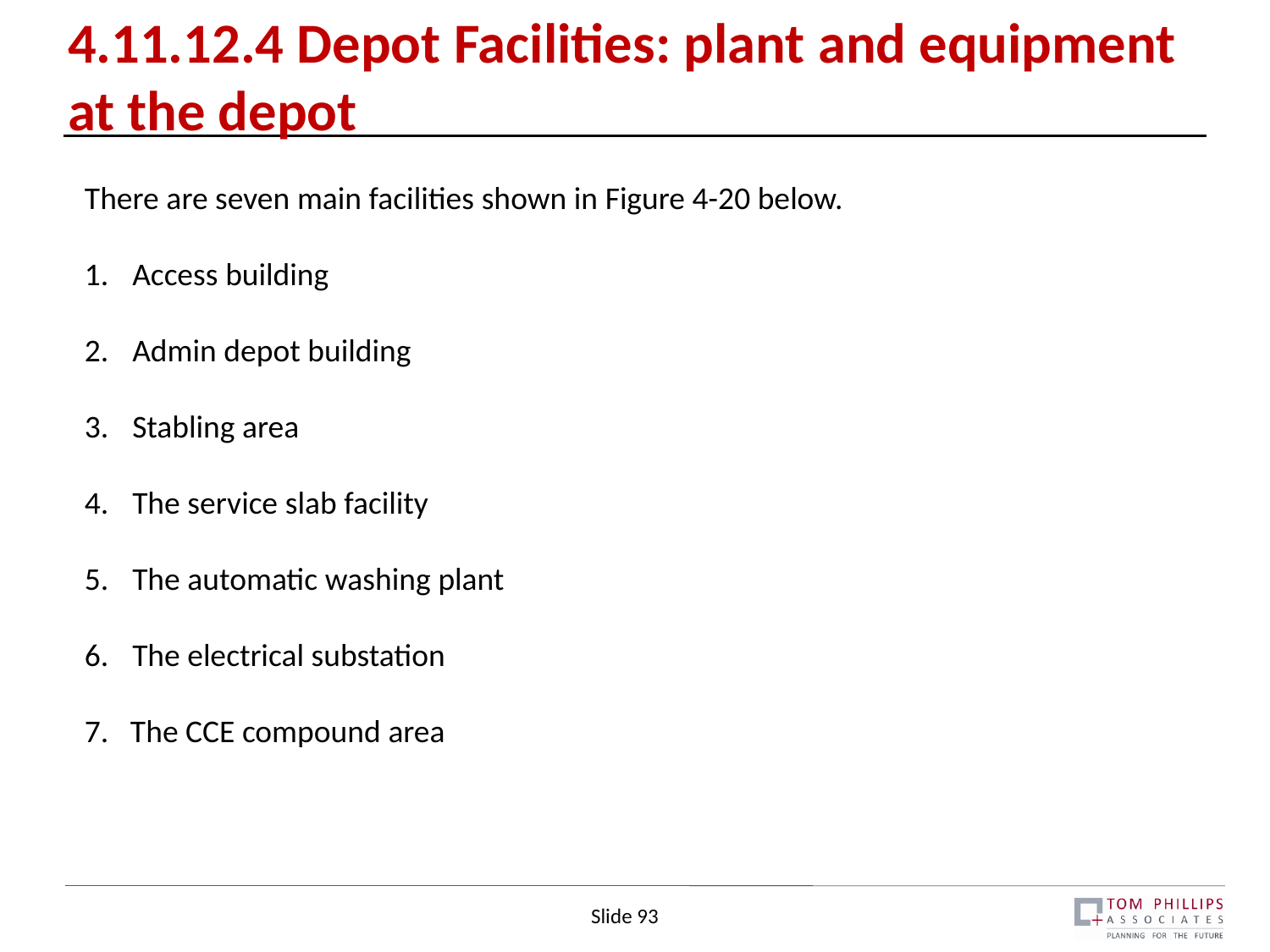

# 4.11.12.4 Depot Facilities: plant and equipment at the depot
There are seven main facilities shown in Figure 4-20 below.

Access building

Admin depot building

Stabling area

The service slab facility

The automatic washing plant

The electrical substation

7.   The CCE compound area